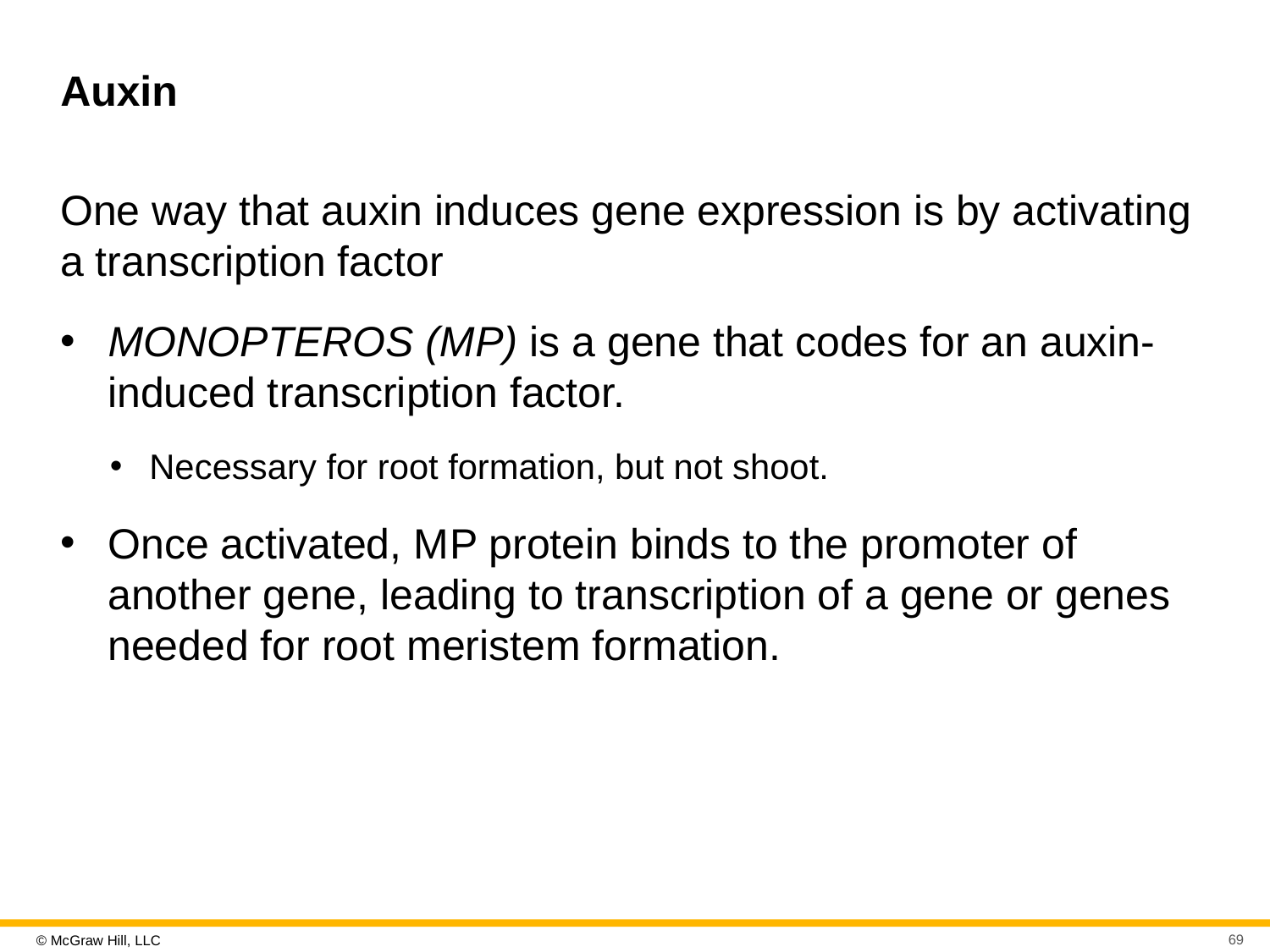

# Auxin
One way that auxin induces gene expression is by activating a transcription factor
MONOPTEROS (M P) is a gene that codes for an auxin-induced transcription factor.
Necessary for root formation, but not shoot.
Once activated, M P protein binds to the promoter of another gene, leading to transcription of a gene or genes needed for root meristem formation.
69